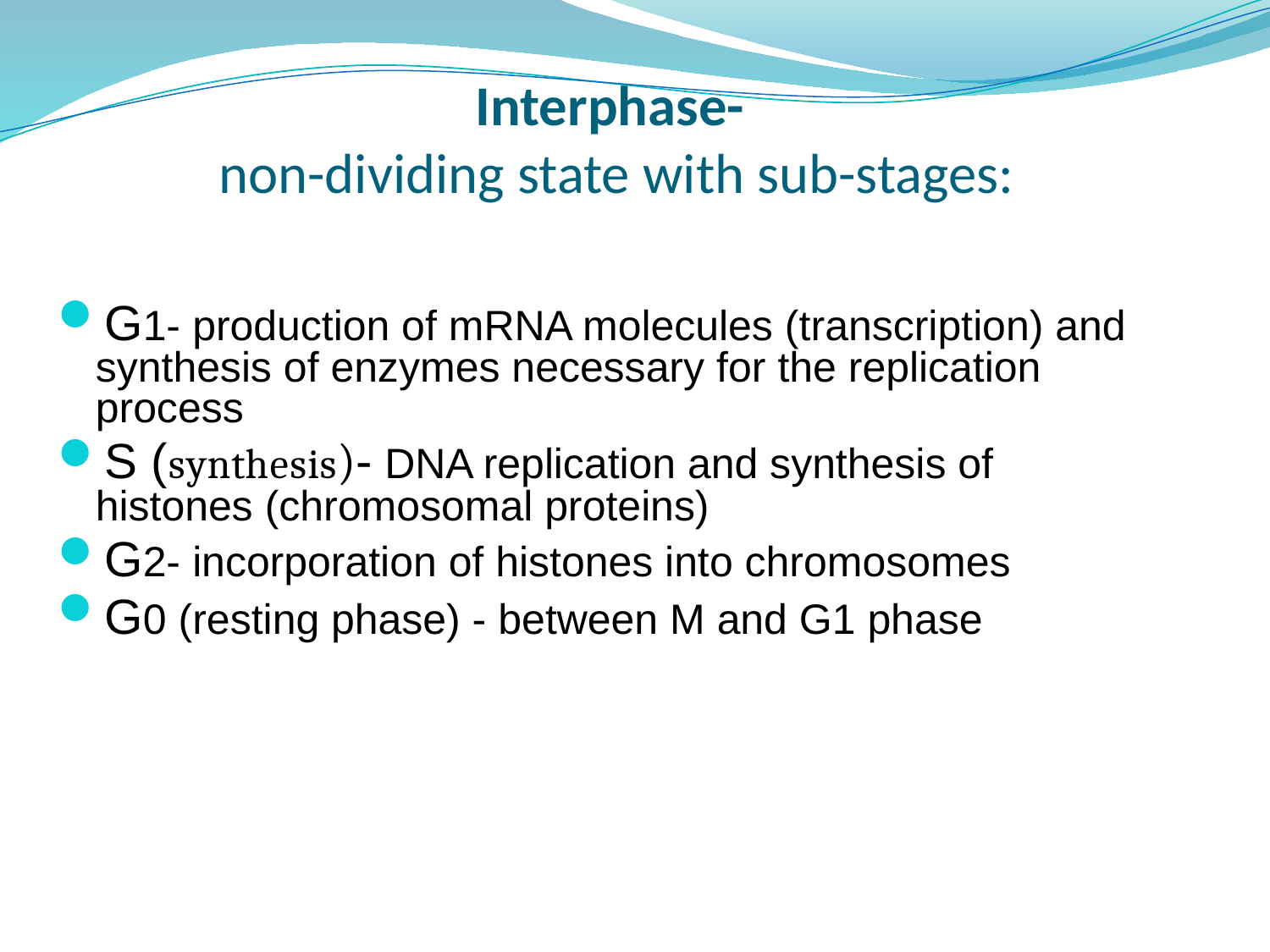

# Interphase- non-dividing state with sub-stages:
G1- production of mRNA molecules (transcription) and synthesis of enzymes necessary for the replication process
S (synthesis)- DNA replication and synthesis of histones (chromosomal proteins)
G2- incorporation of histones into chromosomes
G0 (resting phase) - between M and G1 phase